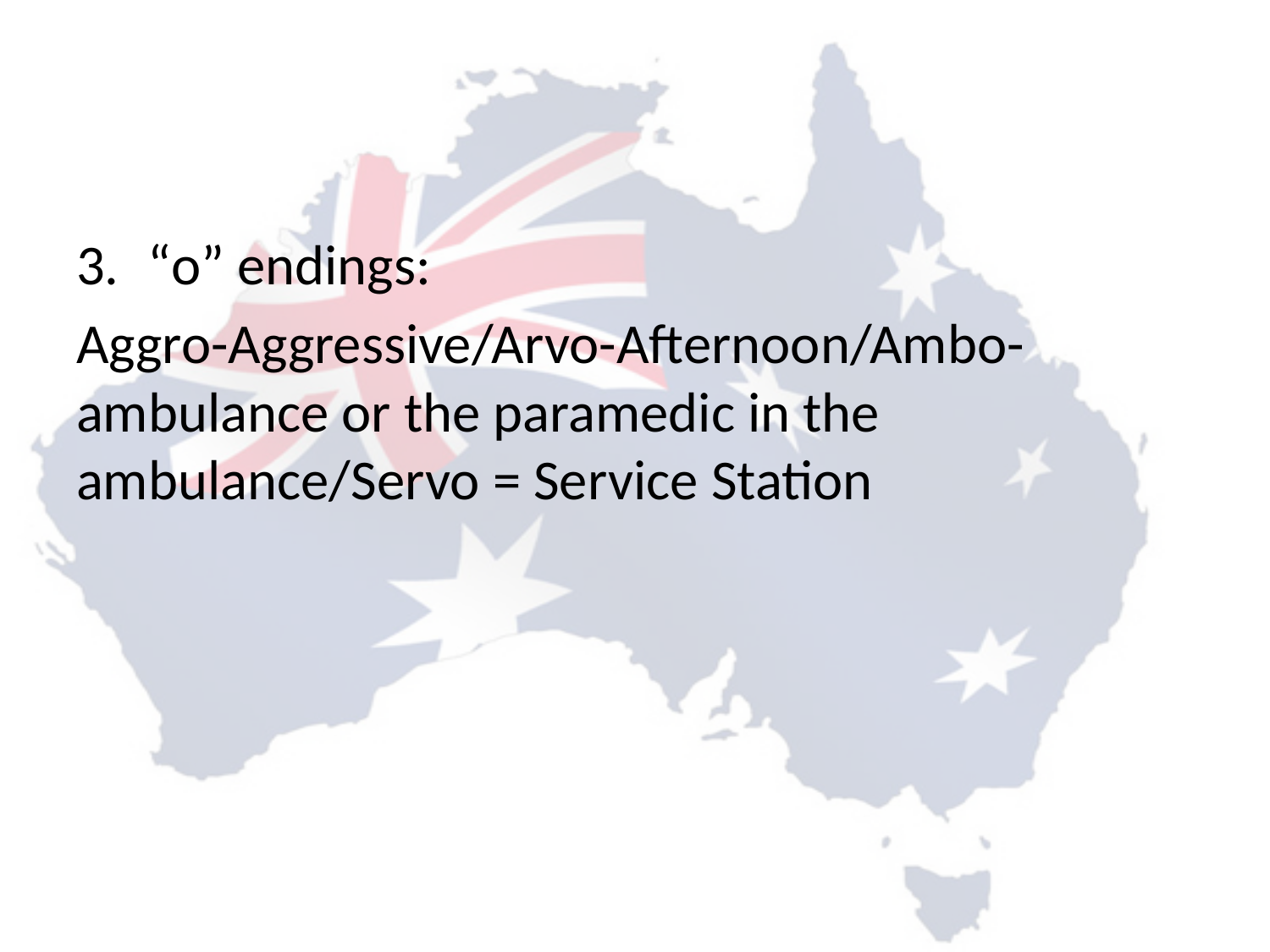

#
“o” endings:
Aggro-Aggressive/Arvo-Afternoon/Ambo-ambulance or the paramedic in the ambulance/Servo = Service Station